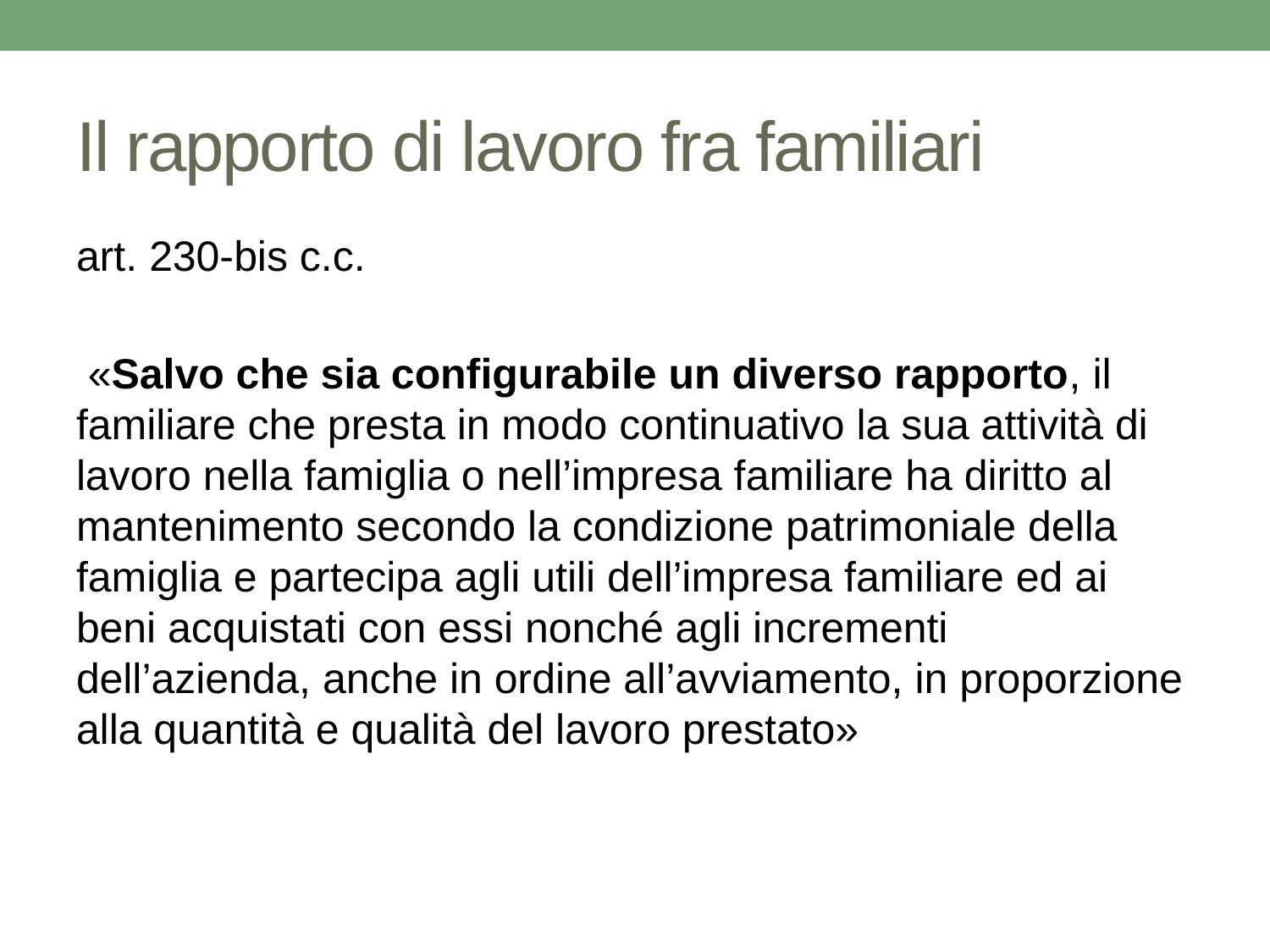

# Il rapporto di lavoro fra familiari
art. 230-bis c.c.

 «Salvo che sia configurabile un diverso rapporto, il familiare che presta in modo continuativo la sua attività di lavoro nella famiglia o nell’impresa familiare ha diritto al mantenimento secondo la condizione patrimoniale della famiglia e partecipa agli utili dell’impresa familiare ed ai beni acquistati con essi nonché agli incrementi  dell’azienda, anche in ordine all’avviamento, in proporzione alla quantità e qualità del lavoro prestato»